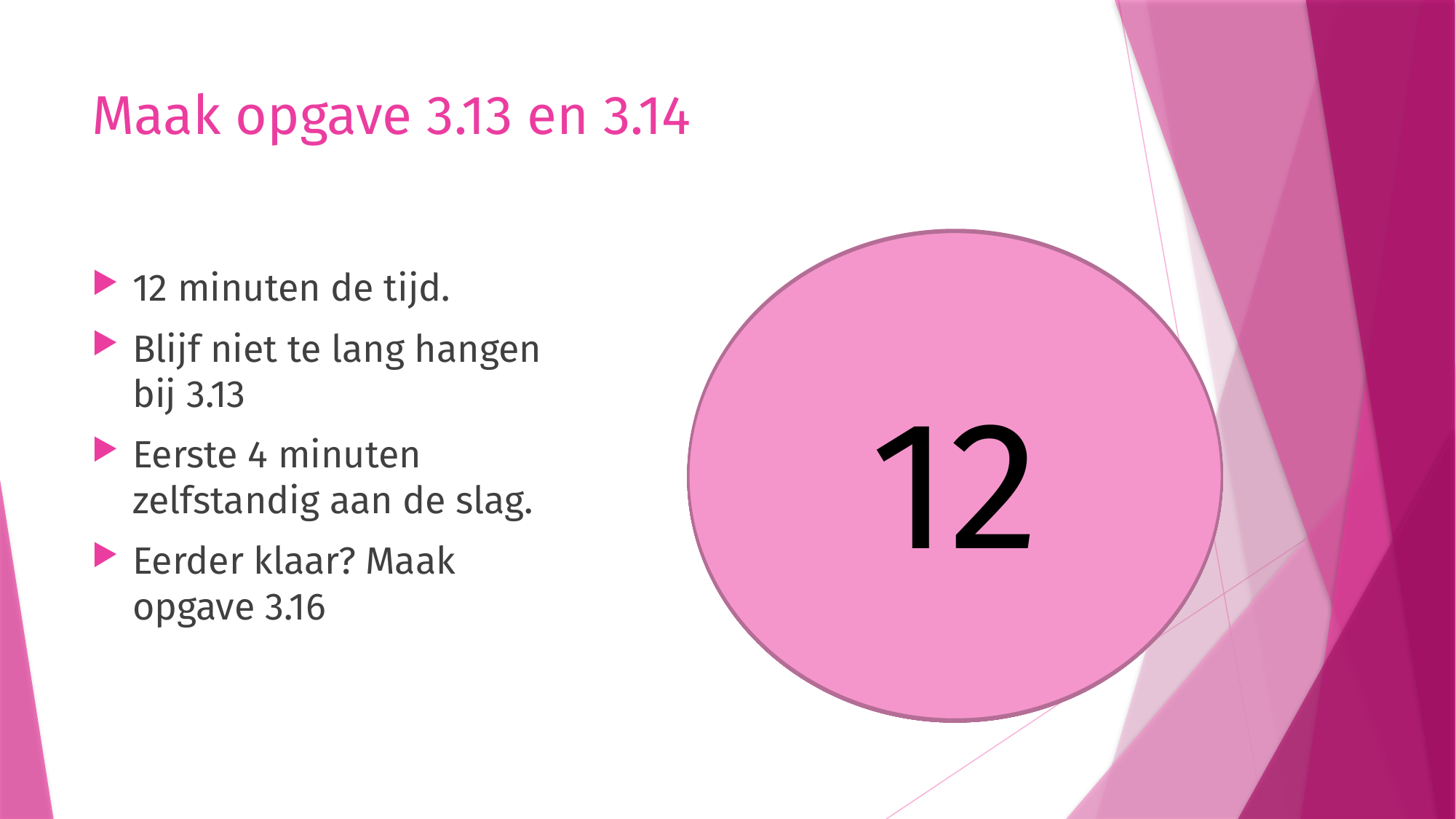

# Maak opgave 3.13 en 3.14
10
12
9
8
11
5
6
7
4
3
1
2
12 minuten de tijd.
Blijf niet te lang hangen bij 3.13
Eerste 4 minuten zelfstandig aan de slag.
Eerder klaar? Maak opgave 3.16